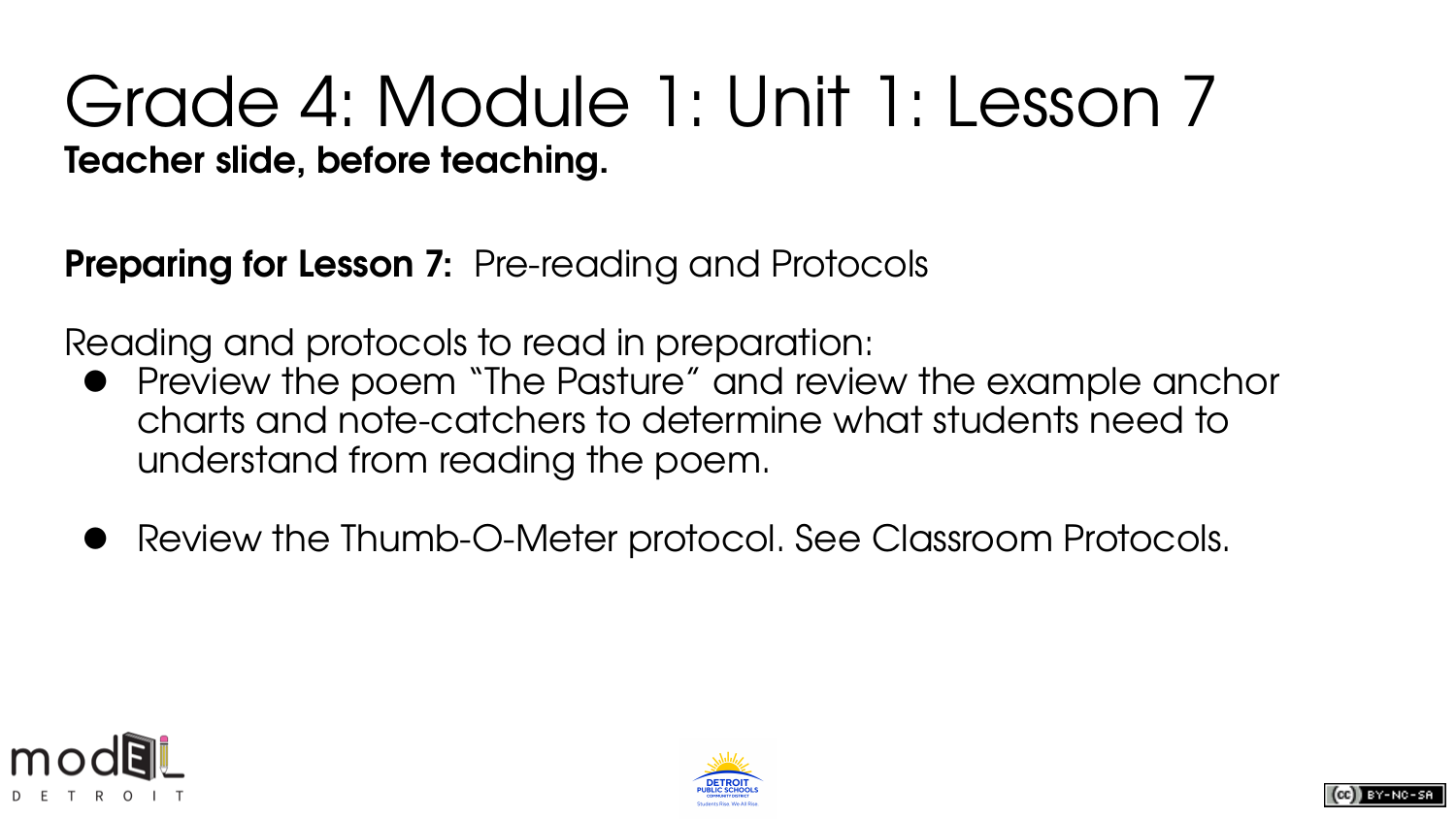

# Grade 4: Module 1: Unit 1: Lesson 7
Teacher slide, before teaching.
Preparing for Lesson 7:  Pre-reading and Protocols

Reading and protocols to read in preparation:
Preview the poem “The Pasture” and review the example anchor charts and note-catchers to determine what students need to understand from reading the poem.

Review the Thumb-O-Meter protocol. See Classroom Protocols.